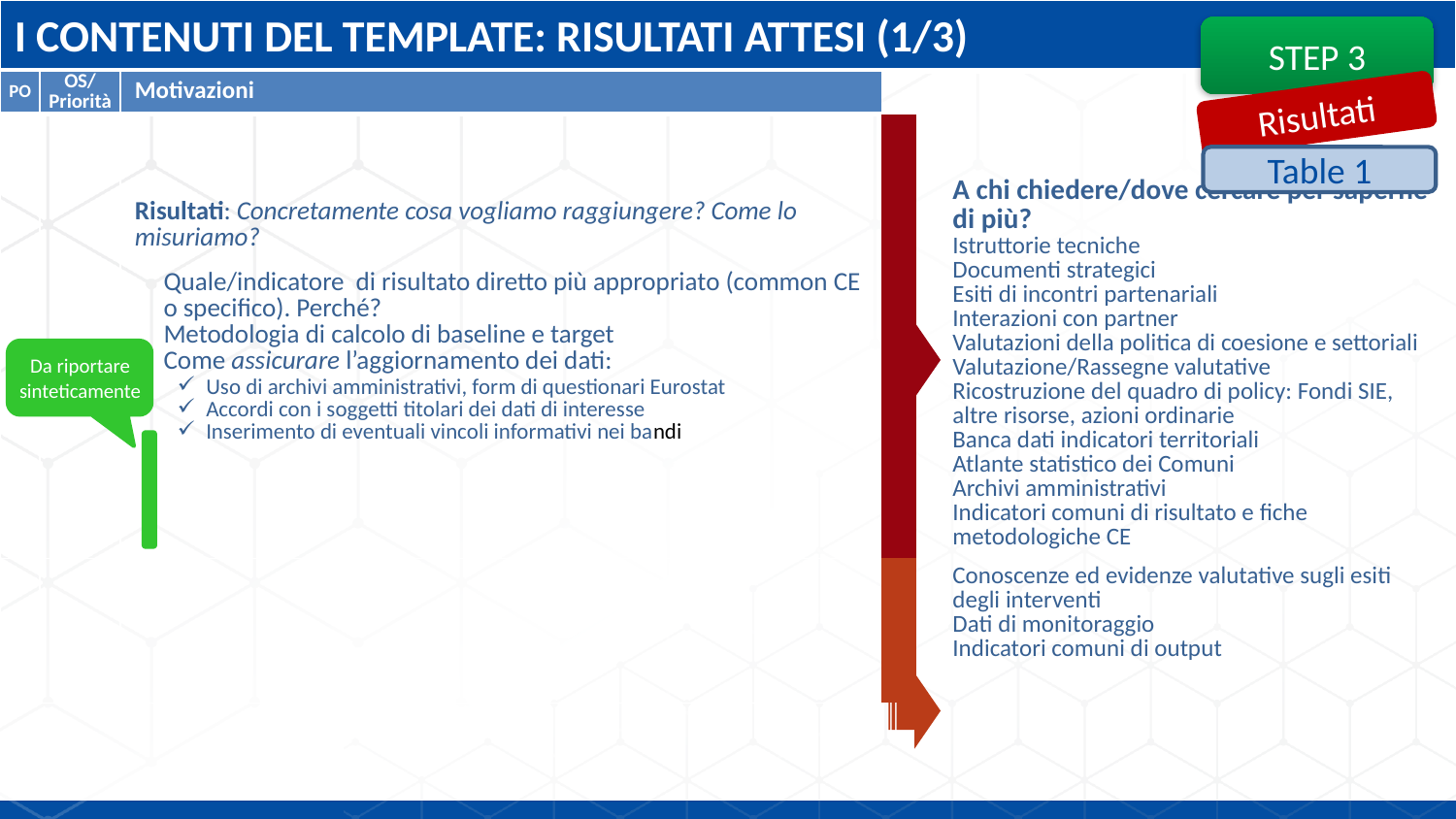

I CONTENUTI DEL TEMPLATE: RISULTATI ATTESI (1/3)
STEP 3
| PO | OS/ Priorità | Motivazioni |  |  |
| --- | --- | --- | --- | --- |
|  |  | Risultati: Concretamente cosa vogliamo raggiungere? Come lo misuriamo? Quale/indicatore di risultato diretto più appropriato (common CE o specifico). Perché? Metodologia di calcolo di baseline e target Come assicurare l’aggiornamento dei dati: Uso di archivi amministrativi, form di questionari Eurostat Accordi con i soggetti titolari dei dati di interesse Inserimento di eventuali vincoli informativi nei bandi |  | A chi chiedere/dove cercare per saperne di più? Istruttorie tecniche Documenti strategici Esiti di incontri partenariali Interazioni con partner Valutazioni della politica di coesione e settoriali Valutazione/Rassegne valutative Ricostruzione del quadro di policy: Fondi SIE, altre risorse, azioni ordinarie Banca dati indicatori territoriali Atlante statistico dei Comuni Archivi amministrativi Indicatori comuni di risultato e fiche metodologiche CE |
|  |  |  |  | Conoscenze ed evidenze valutative sugli esiti degli interventi Dati di monitoraggio Indicatori comuni di output |
Risultati
Table 1

Da riportare sinteticamente